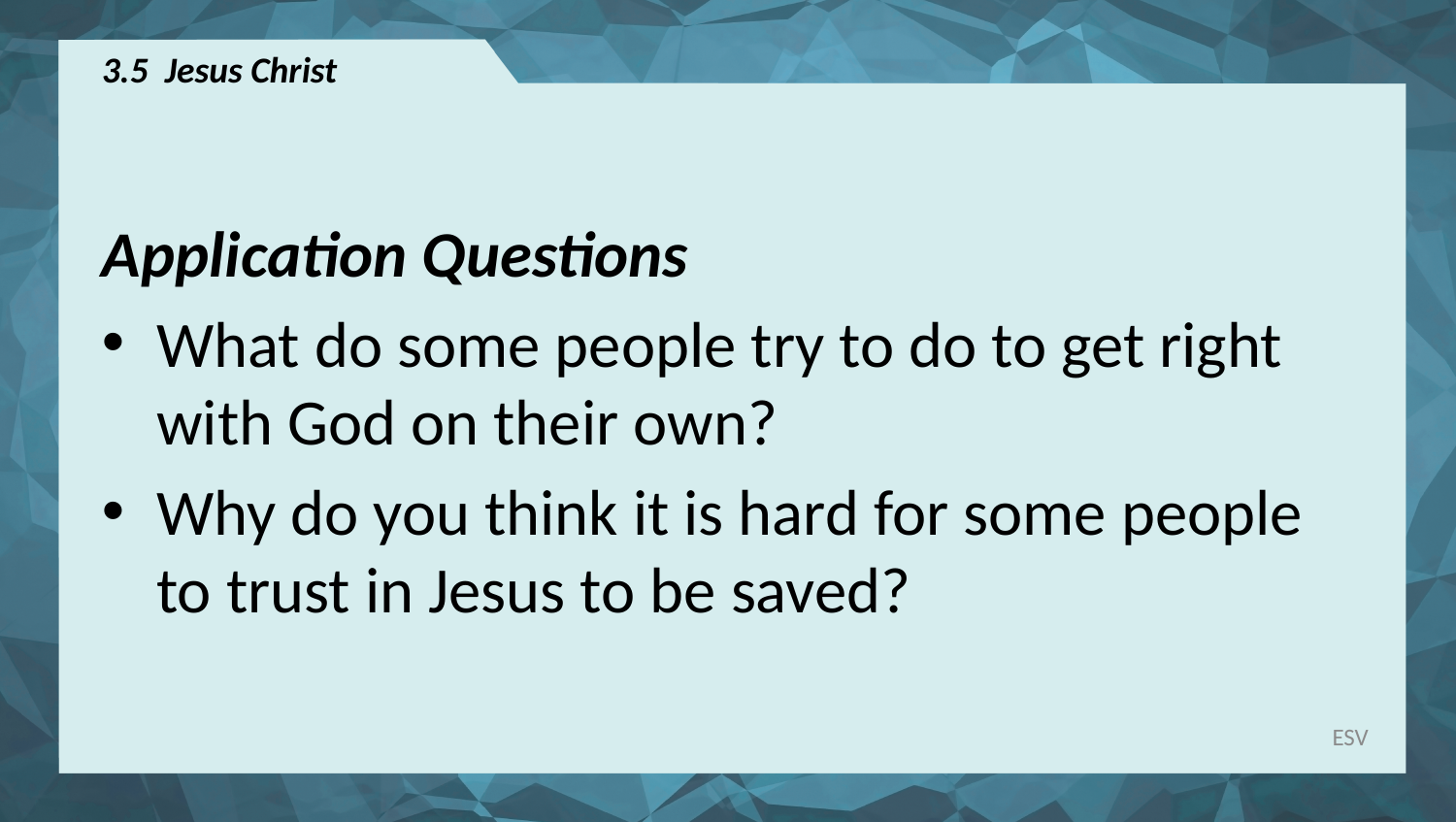

# 3.5  Jesus Christ
Application Questions
What do some people try to do to get right with God on their own?
Why do you think it is hard for some people to trust in Jesus to be saved?
ESV